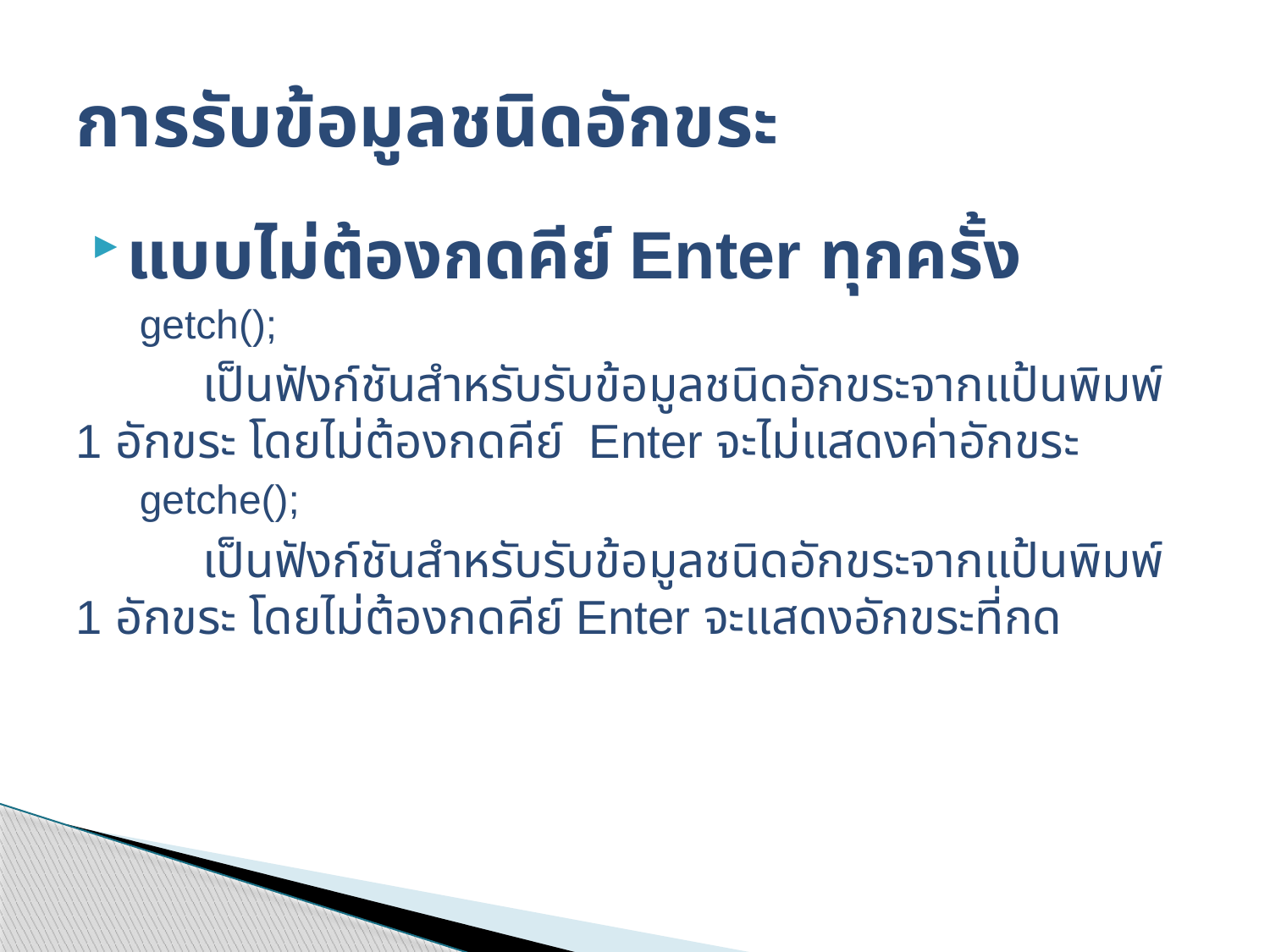

# การรับข้อมูลชนิดอักขระ
แบบไม่ต้องกดคีย์ Enter ทุกครั้ง
getch();
	เป็นฟังก์ชันสำหรับรับข้อมูลชนิดอักขระจากแป้นพิมพ์ 1 อักขระ โดยไม่ต้องกดคีย์  Enter จะไม่แสดงค่าอักขระ
getche();
	เป็นฟังก์ชันสำหรับรับข้อมูลชนิดอักขระจากแป้นพิมพ์ 1 อักขระ โดยไม่ต้องกดคีย์ Enter จะแสดงอักขระที่กด